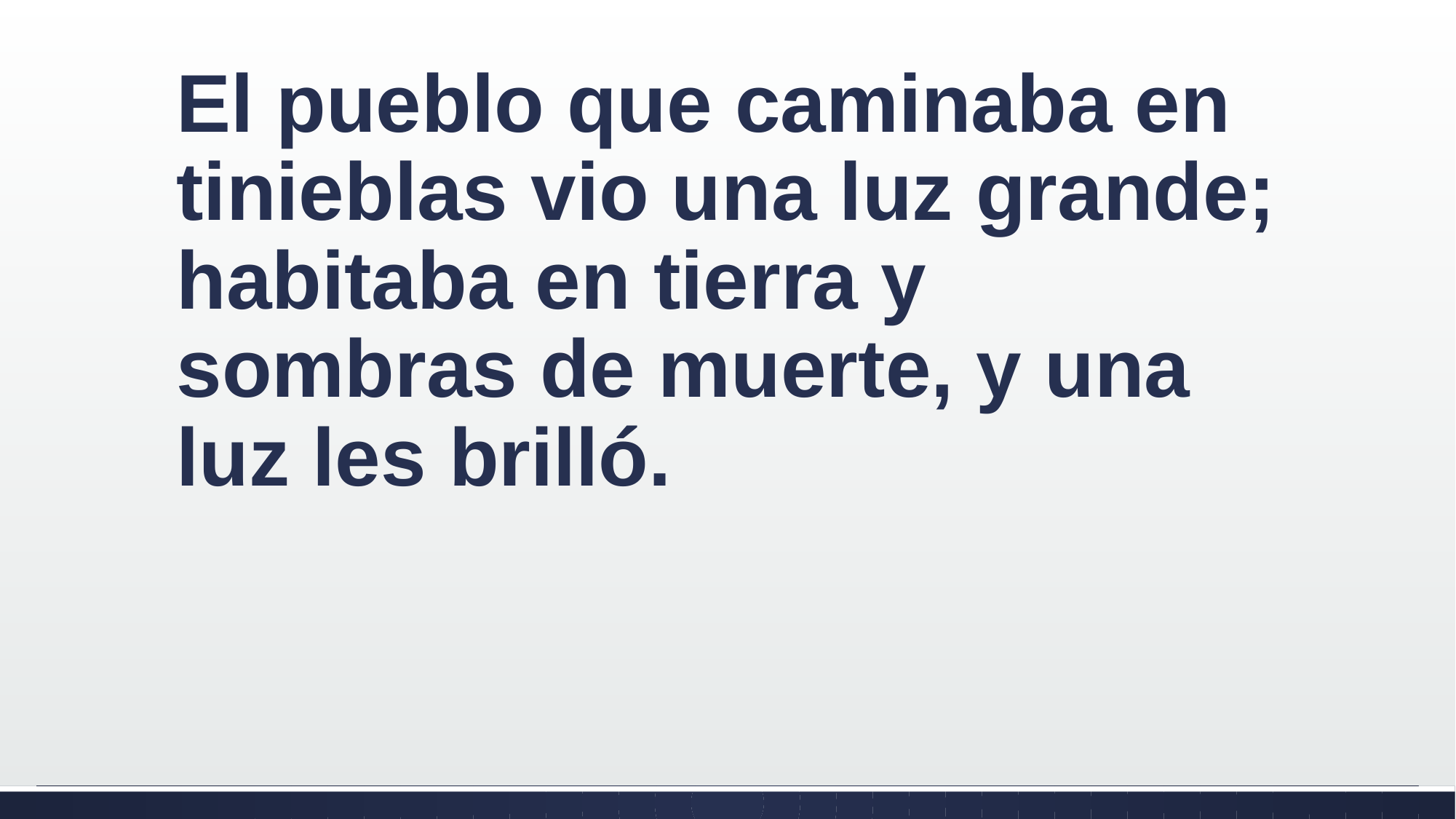

#
El pueblo que caminaba en tinieblas vio una luz grande; habitaba en tierra y sombras de muerte, y una luz les brilló.